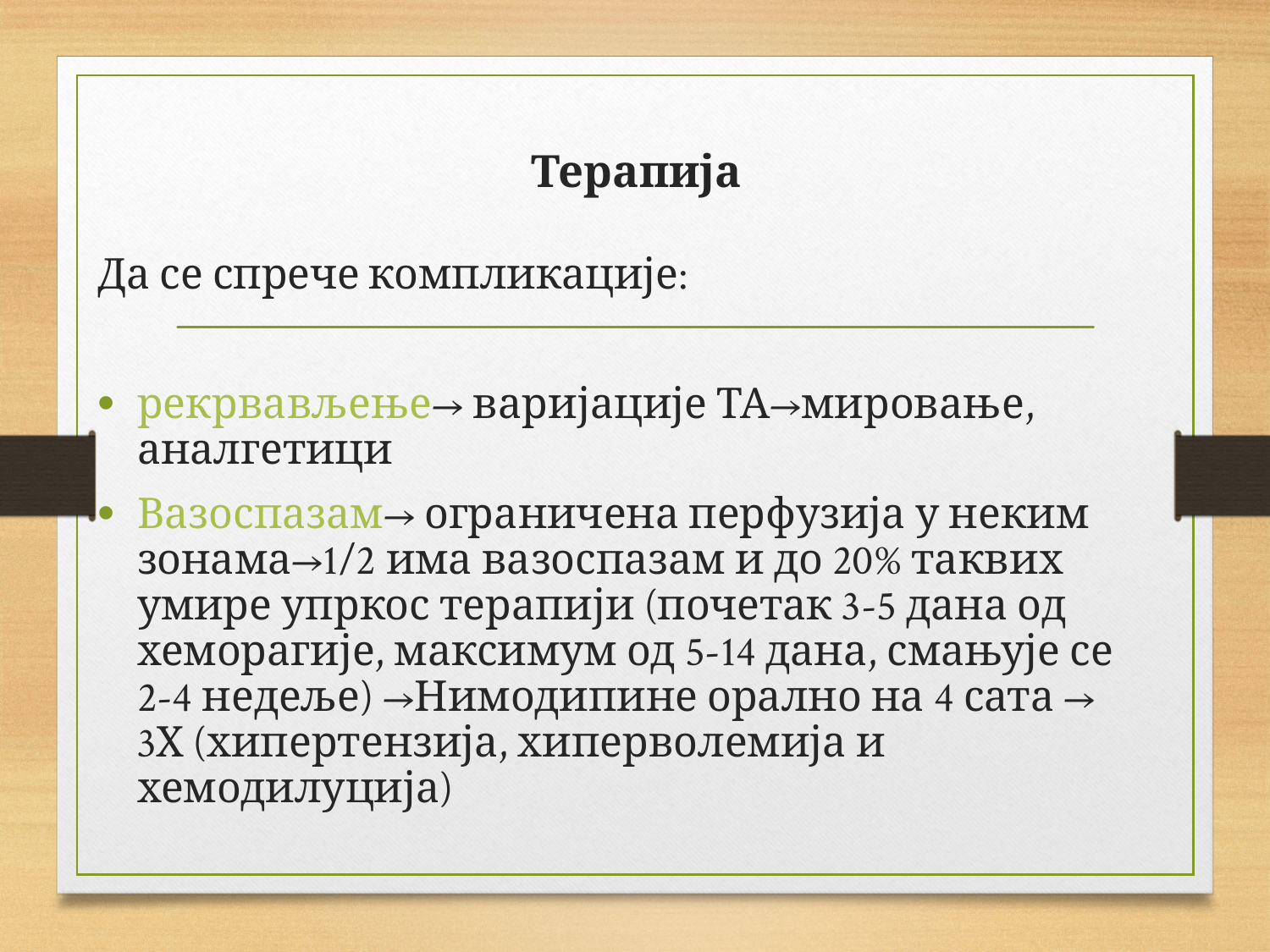

# Терапија
Да се спрече компликације:

рекрвављење→ варијације ТА→мировање, аналгетици
Вазоспазам→ ограничена перфузија у неким зонама→1/2 има вазоспазам и до 20% таквих умире упркос терапији (почетак 3-5 дана од хеморагије, максимум од 5-14 дана, смањује се 2-4 недеље) →Нимодипине орално на 4 сата → 3Х (хипертензија, хиперволемија и хемодилуција)